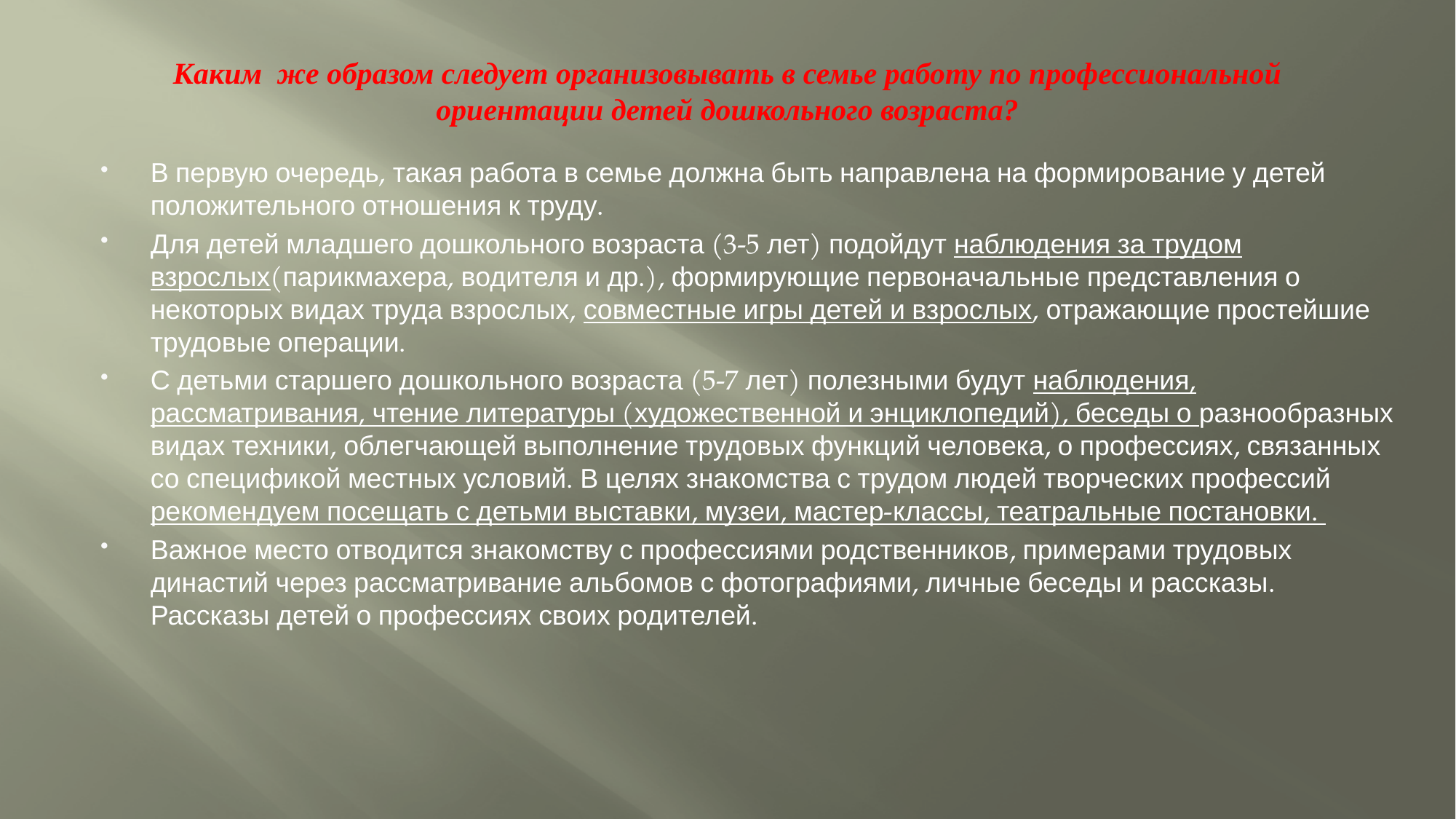

# Каким  же образом следует организовывать в семье работу по профессиональной ориентации детей дошкольного возраста?
В первую очередь, такая работа в семье должна быть направлена на формирование у детей положительного отношения к труду.
Для детей младшего дошкольного возраста (3-5 лет) подойдут наблюдения за трудом взрослых(парикмахера, водителя и др.), формирующие первоначальные представления о некоторых видах труда взрослых, совместные игры детей и взрослых, отражающие простейшие трудовые операции.
С детьми старшего дошкольного возраста (5-7 лет) полезными будут наблюдения, рассматривания, чтение литературы (художественной и энциклопедий), беседы о разнообразных видах техники, облегчающей выполнение трудовых функций человека, о профессиях, связанных со спецификой местных условий. В целях знакомства с трудом людей творческих профессий рекомендуем посещать с детьми выставки, музеи, мастер-классы, театральные постановки.
Важное место отводится знакомству с профессиями родственников, примерами трудовых династий через рассматривание альбомов с фотографиями, личные беседы и рассказы.  Рассказы детей о профессиях своих родителей.